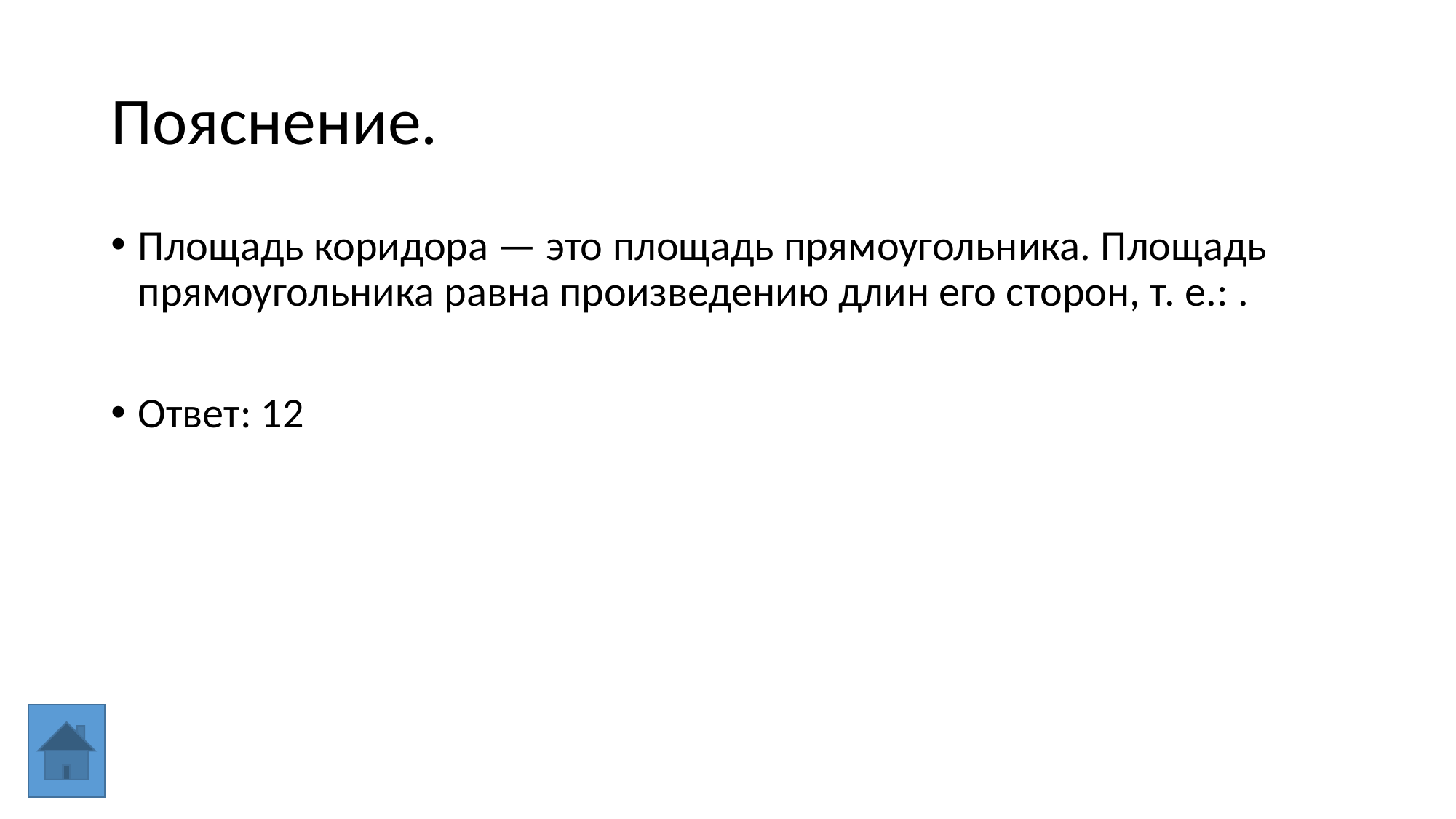

# Пояснение.
Площадь коридора — это площадь прямоугольника. Площадь прямоугольника равна произведению длин его сторон, т. е.: .

Ответ: 12